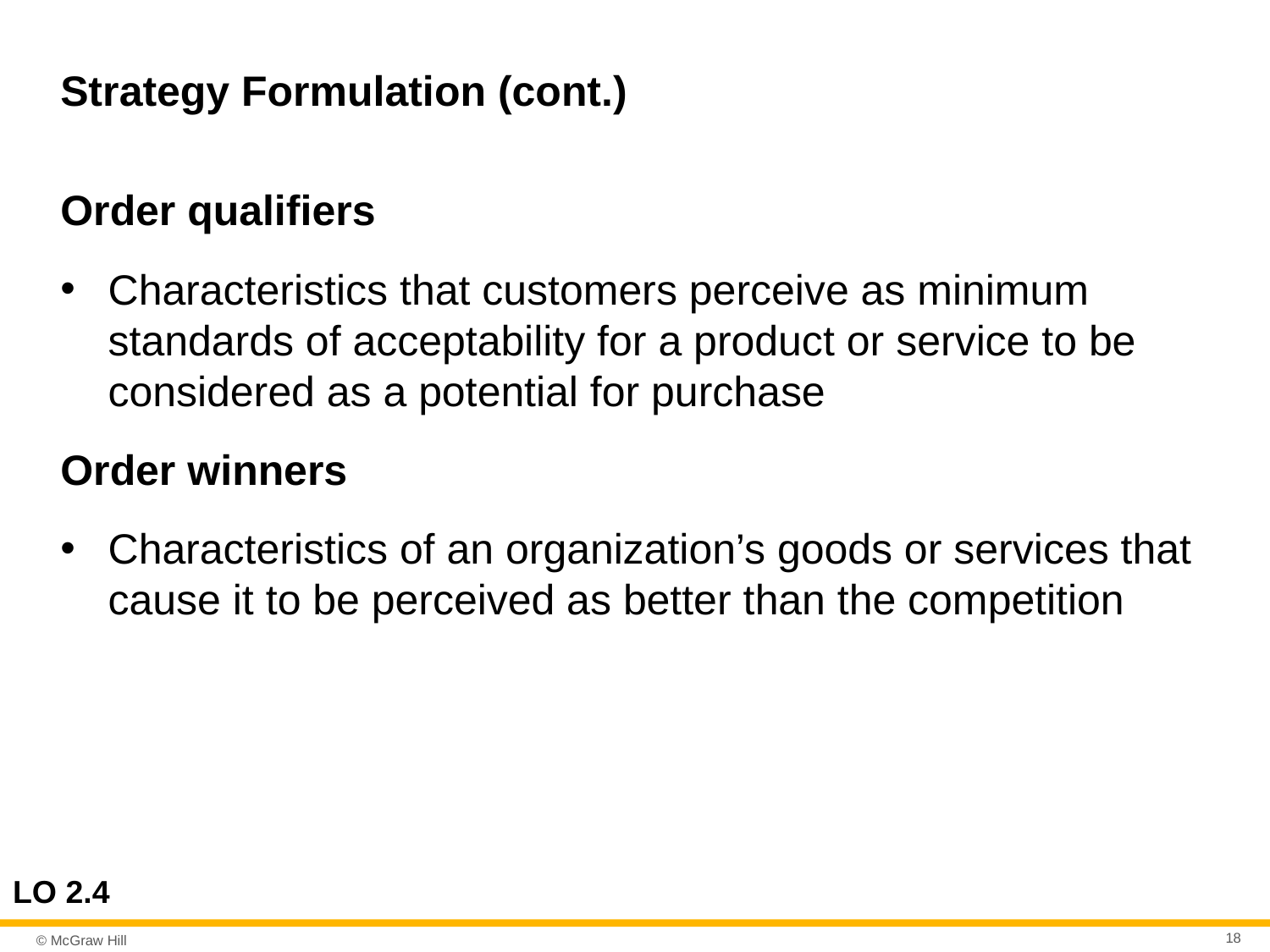

# Strategy Formulation (cont.)
Order qualifiers
Characteristics that customers perceive as minimum standards of acceptability for a product or service to be considered as a potential for purchase
Order winners
Characteristics of an organization’s goods or services that cause it to be perceived as better than the competition
LO 2.4